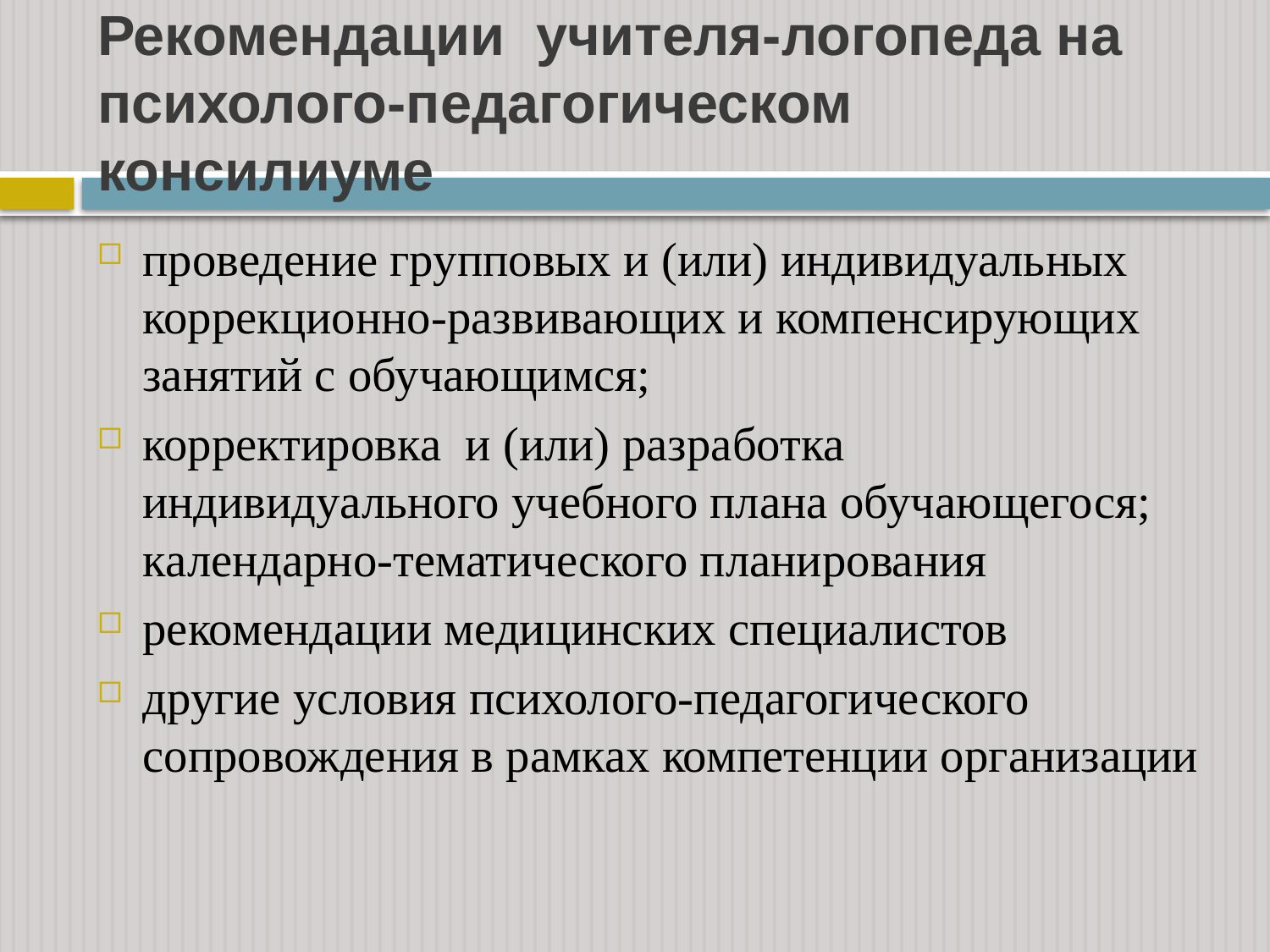

# Рекомендации  учителя-логопеда на психолого-педагогическом консилиуме
проведение групповых и (или) индивидуальных коррекционно-развивающих и компенсирующих занятий с обучающимся;
корректировка  и (или) разработка индивидуального учебного плана обучающегося; календарно-тематического планирования
рекомендации медицинских специалистов
другие условия психолого-педагогического сопровождения в рамках компетенции организации